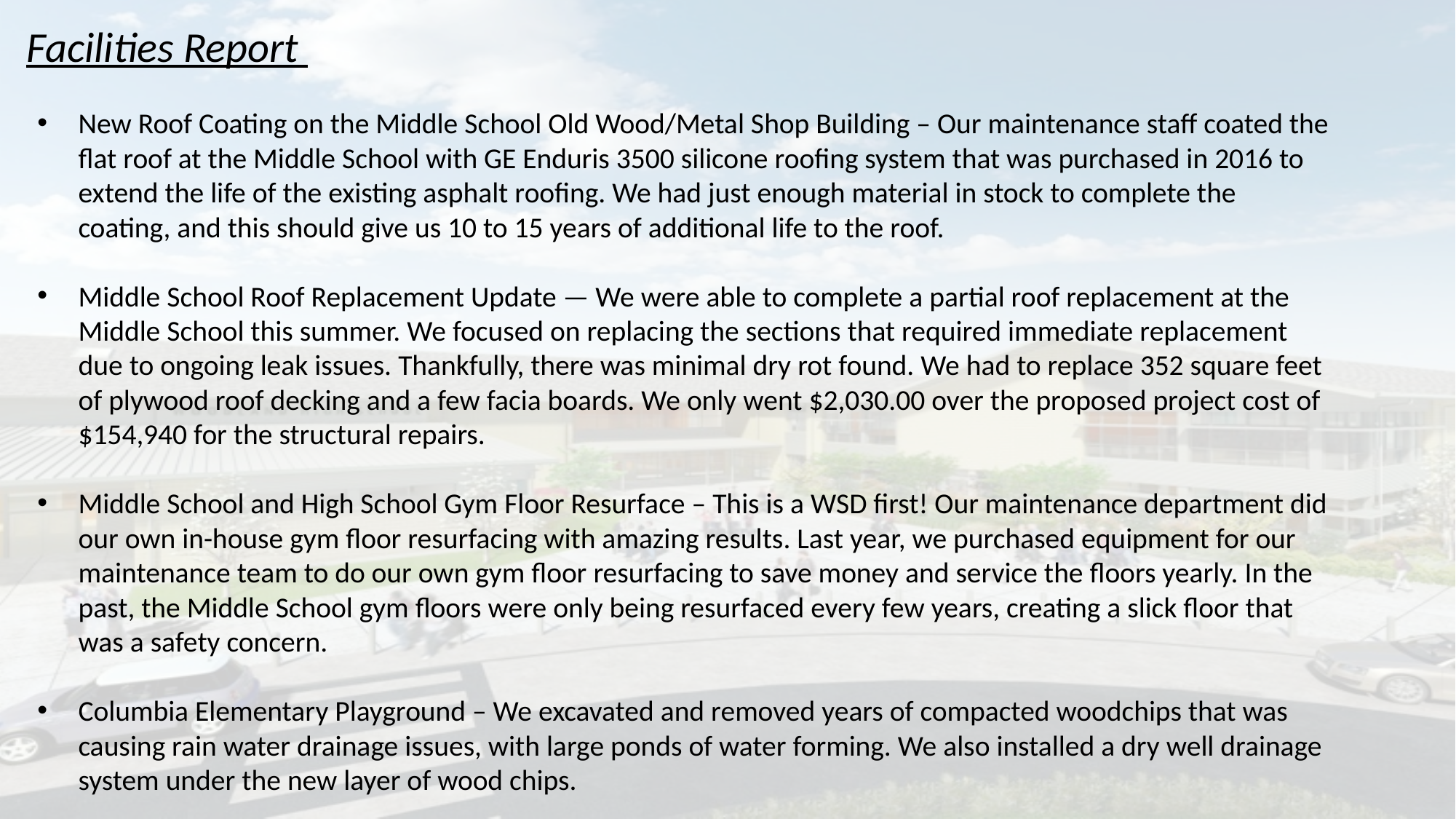

# Facilities Report

New Roof Coating on the Middle School Old Wood/Metal Shop Building – Our maintenance staff coated the flat roof at the Middle School with GE Enduris 3500 silicone roofing system that was purchased in 2016 to extend the life of the existing asphalt roofing. We had just enough material in stock to complete the coating, and this should give us 10 to 15 years of additional life to the roof.

Middle School Roof Replacement Update — We were able to complete a partial roof replacement at the Middle School this summer. We focused on replacing the sections that required immediate replacement due to ongoing leak issues. Thankfully, there was minimal dry rot found. We had to replace 352 square feet of plywood roof decking and a few facia boards. We only went $2,030.00 over the proposed project cost of $154,940 for the structural repairs.

Middle School and High School Gym Floor Resurface – This is a WSD first! Our maintenance department did our own in-house gym floor resurfacing with amazing results. Last year, we purchased equipment for our maintenance team to do our own gym floor resurfacing to save money and service the floors yearly. In the past, the Middle School gym floors were only being resurfaced every few years, creating a slick floor that was a safety concern.

Columbia Elementary Playground – We excavated and removed years of compacted woodchips that was causing rain water drainage issues, with large ponds of water forming. We also installed a dry well drainage system under the new layer of wood chips.